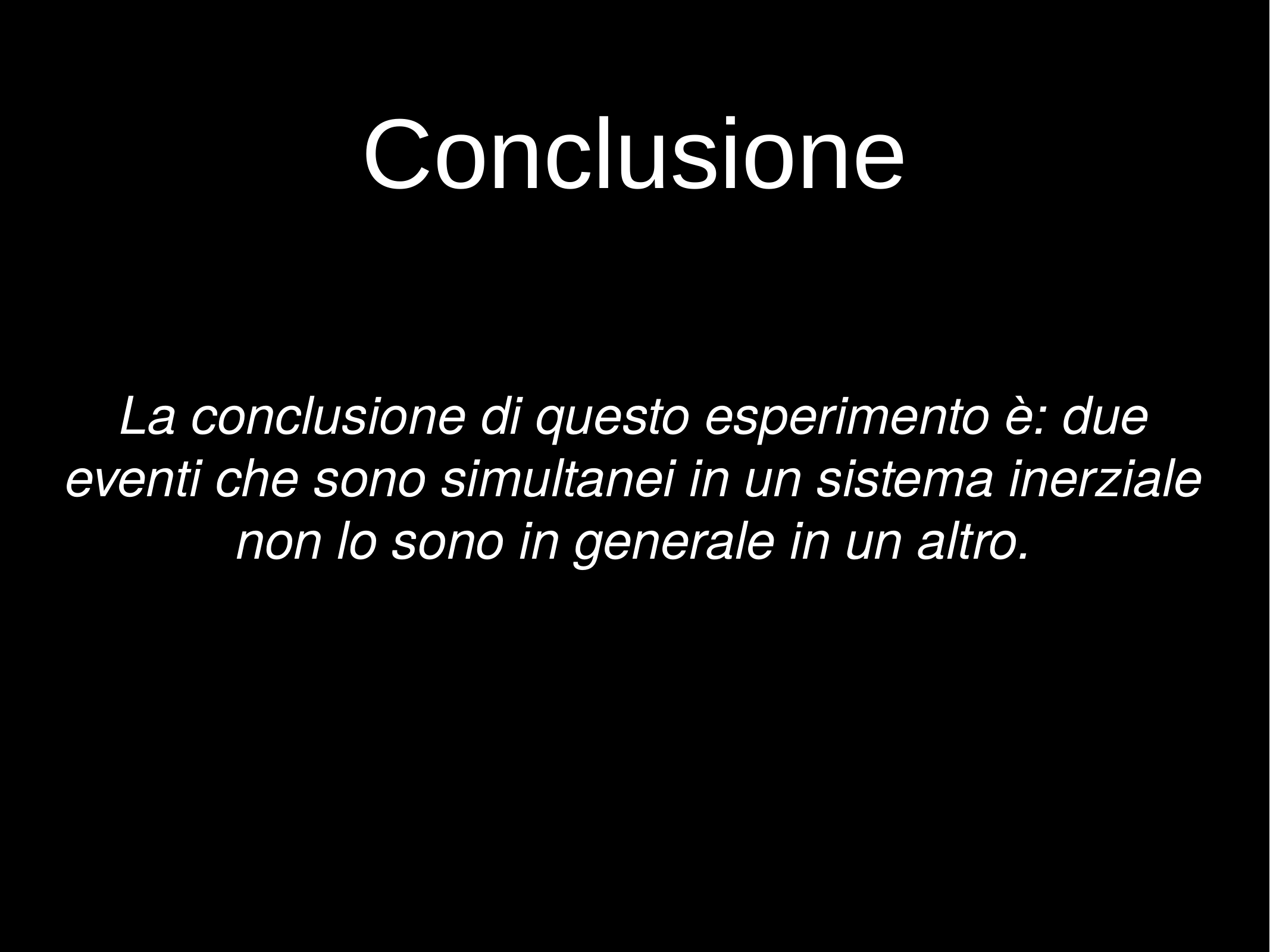

# Conclusione
La conclusione di questo esperimento è: due eventi che sono simultanei in un sistema inerziale non lo sono in generale in un altro.